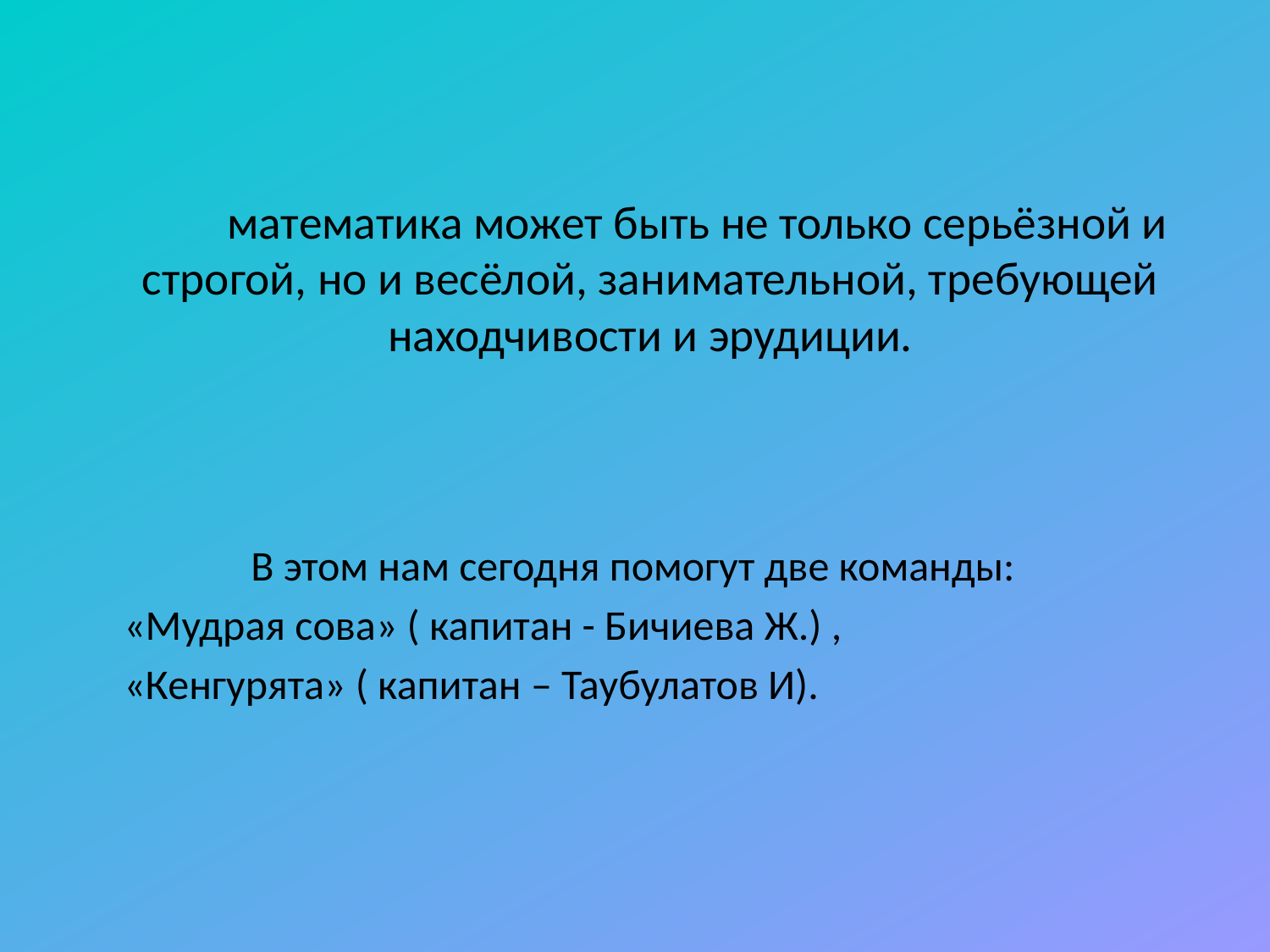

# математика может быть не только серьёзной и строгой, но и весёлой, занимательной, требующей находчивости и эрудиции.

		В этом нам сегодня помогут две команды:
	«Мудрая сова» ( капитан - Бичиева Ж.) ,
	«Кенгурята» ( капитан – Таубулатов И).